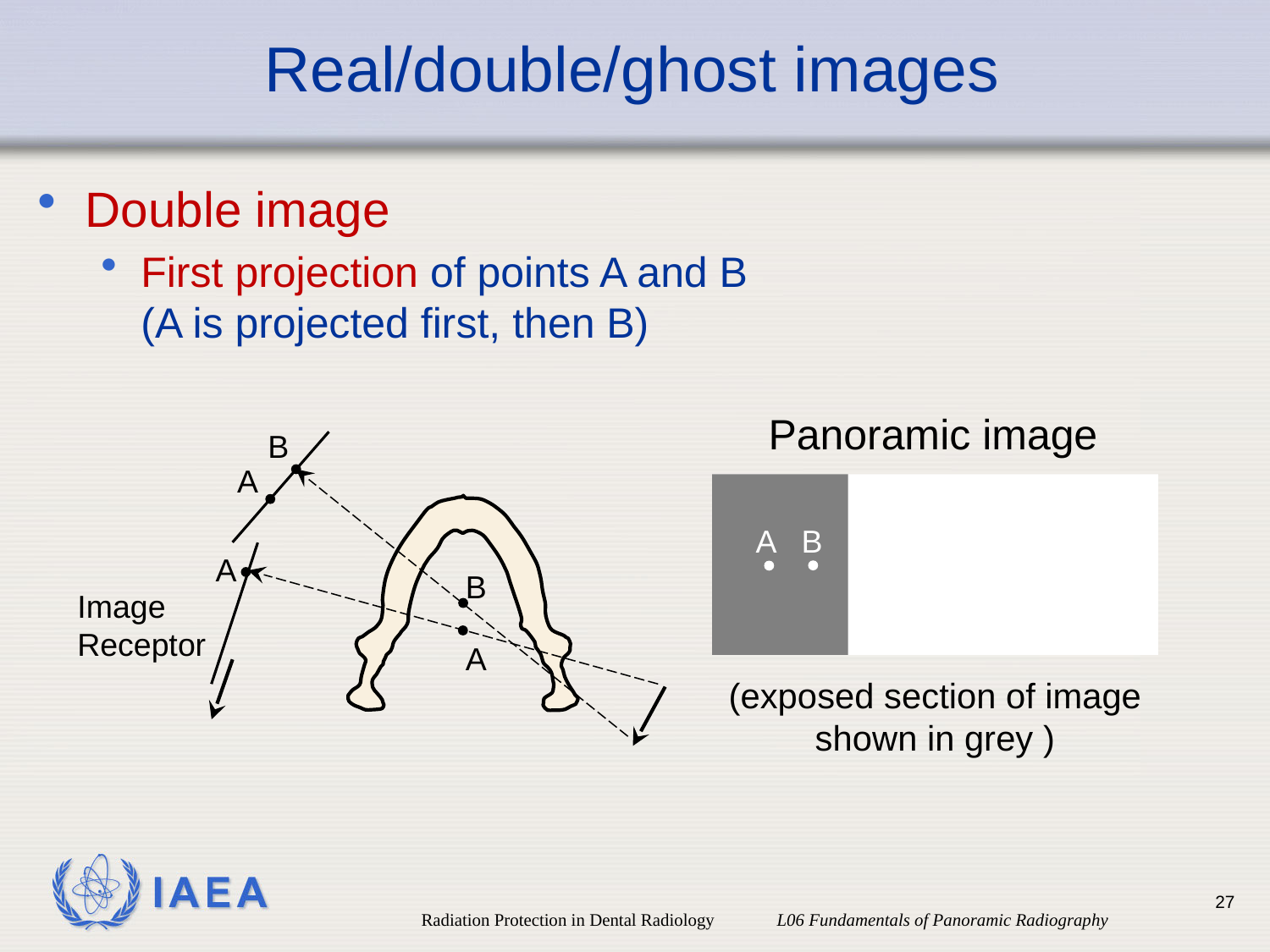

# Real/double/ghost images
Double image
First projection of points A and B
(A is projected first, then B)

Panoramic image
B
A

A
B
A

B

Image
Receptor

A
(exposed section of image shown in grey )
27
Radiation Protection in Dental Radiology              L06 Fundamentals of Panoramic Radiography